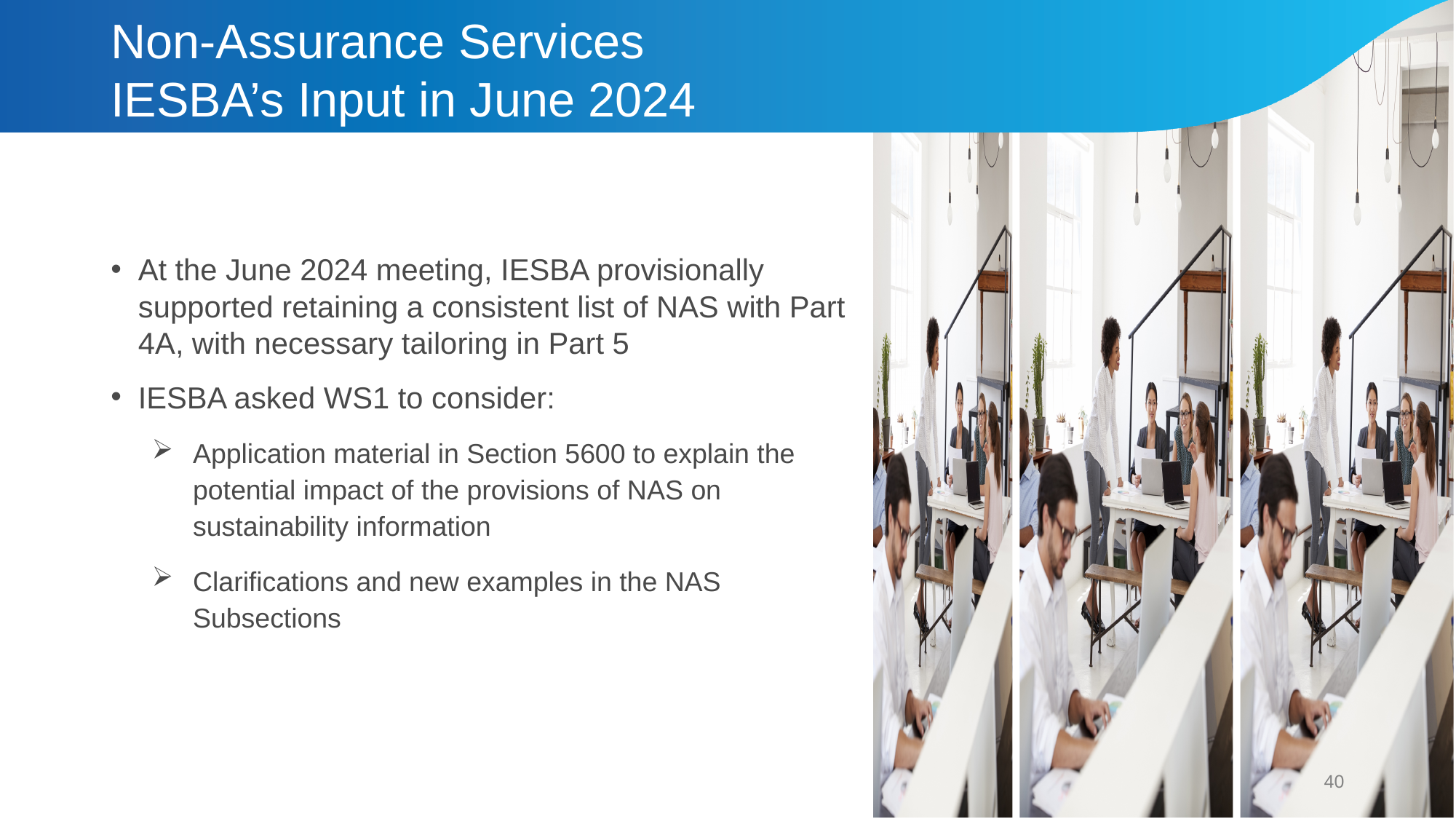

# Non-Assurance Services IESBA’s Input in June 2024
At the June 2024 meeting, IESBA provisionally supported retaining a consistent list of NAS with Part 4A, with necessary tailoring in Part 5
IESBA asked WS1 to consider:
Application material in Section 5600 to explain the potential impact of the provisions of NAS on sustainability information
Clarifications and new examples in the NAS Subsections

40